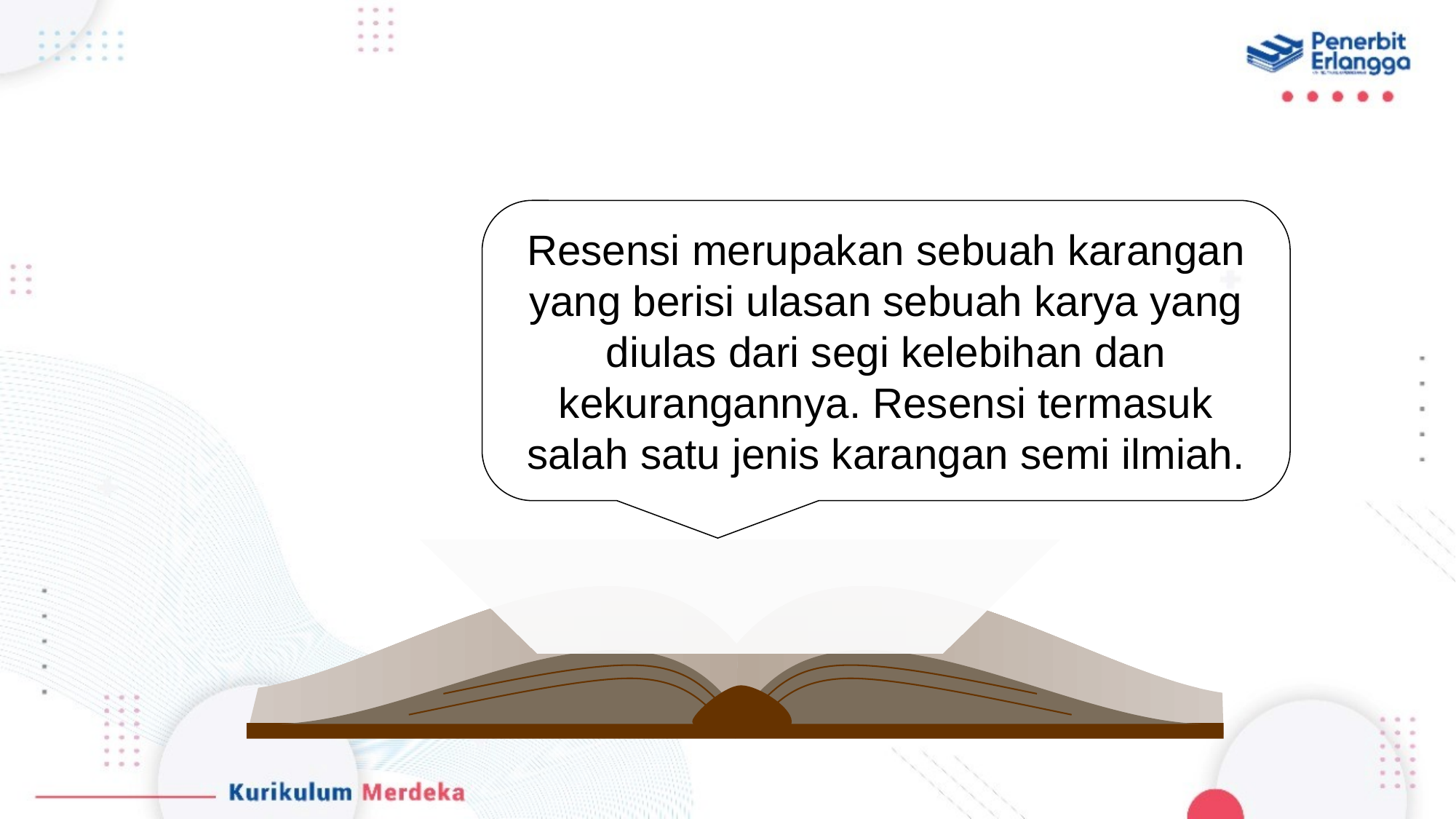

Resensi merupakan sebuah karangan yang berisi ulasan sebuah karya yang diulas dari segi kelebihan dan kekurangannya. Resensi termasuk salah satu jenis karangan semi ilmiah.